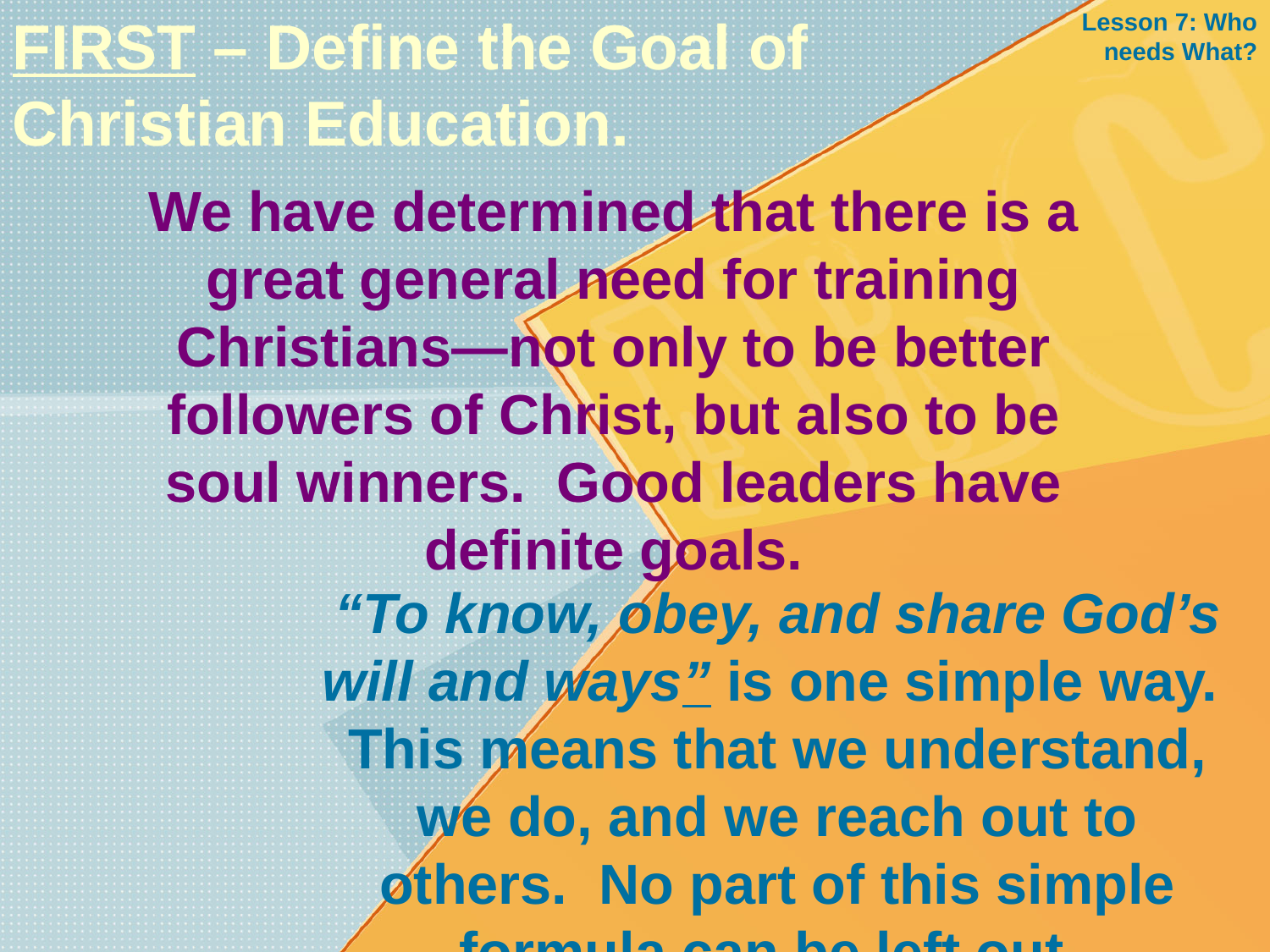

FIRST – Define the Goal of Christian Education.
Lesson 7: Who needs What?
We have determined that there is a great general need for training Christians—not only to be better followers of Christ, but also to be soul winners.  Good leaders have definite goals.
“To know, obey, and share God’s will and ways” is one simple way.  This means that we understand, we do, and we reach out to others.  No part of this simple formula can be left out.